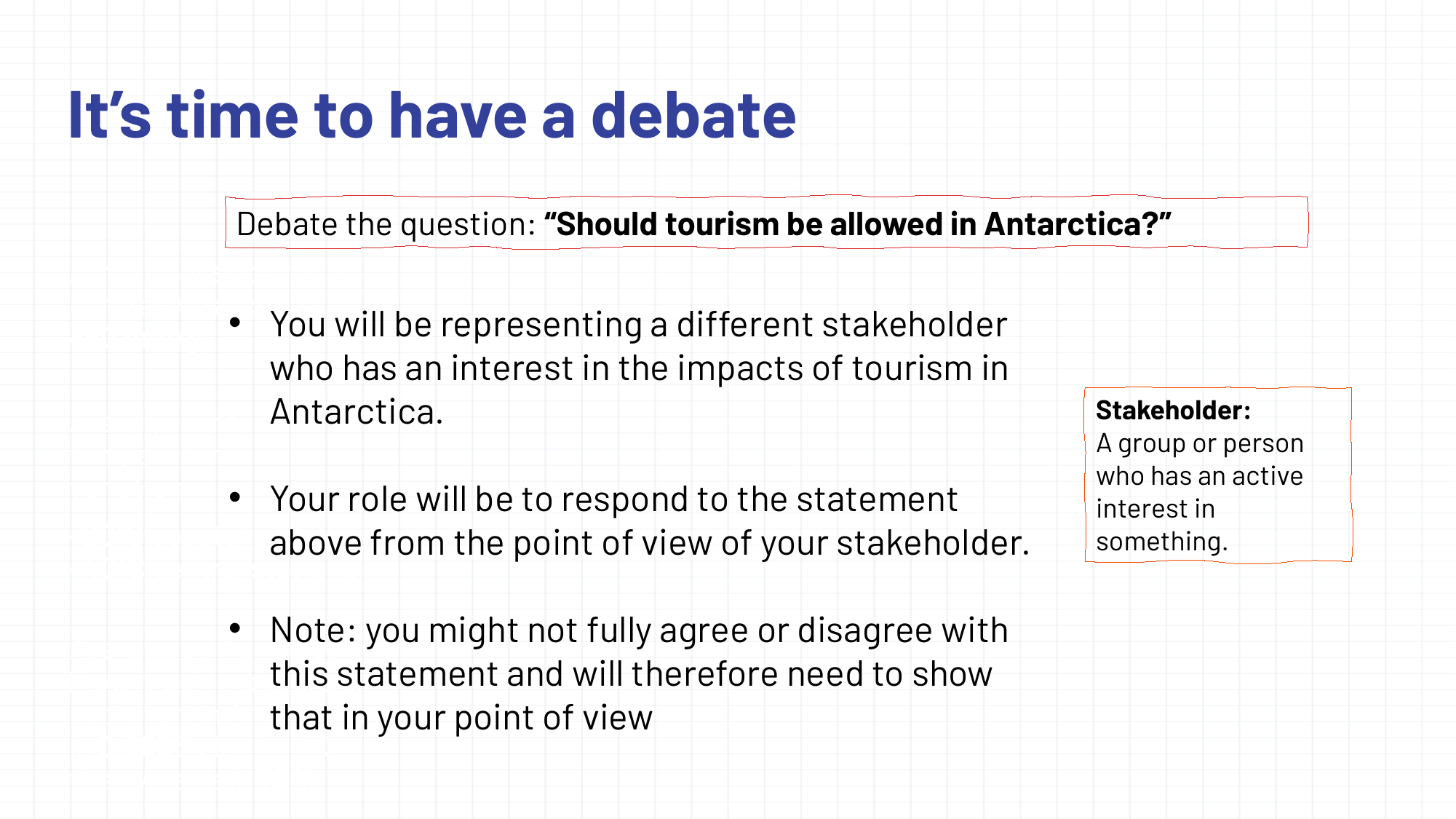

# It’s time to have a debate
Debate the question: “Should tourism be allowed in Antarctica?”
Amount of snowfall in central Antarctica:
<50 mm/y
Average winter temperature variation:
-20oC coastal stations
-40oC central stations
Average air humidity (how much moisture is in the air) in Antarctica is 0.003%. In the UK, the average is 70%

You will be representing a different stakeholder who has an interest in the impacts of tourism in Antarctica.

Your role will be to respond to the statement above from the point of view of your stakeholder.

Note: you might not fully agree or disagree with this statement and will therefore need to show that in your point of view
Stakeholder:
A group or person who has an active interest in something.